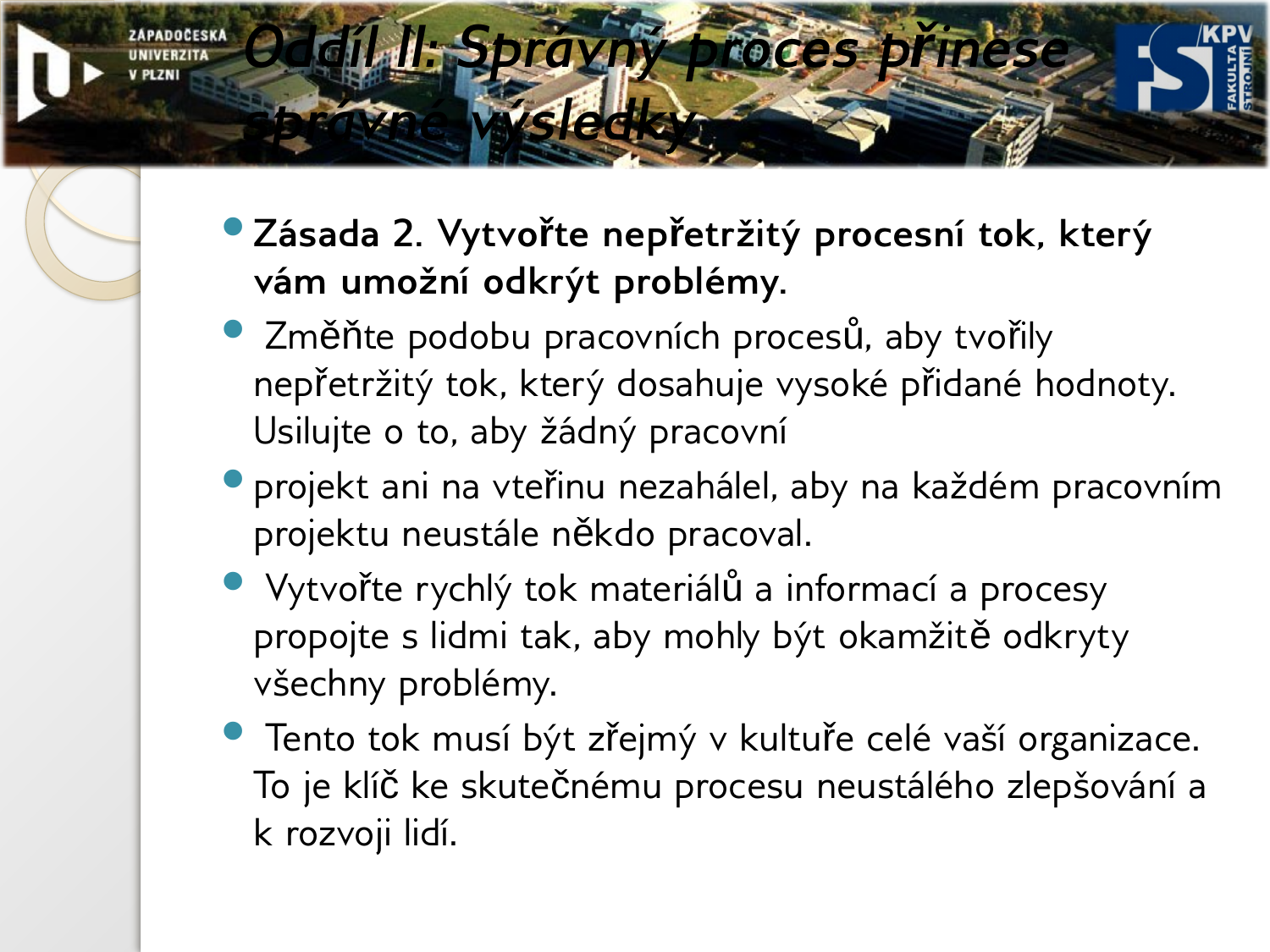

# Oddíl II: Správný proces přinese správné výsledky
Zásada 2. Vytvořte nepřetržitý procesní tok, který vám umožní odkrýt problémy.
 Změňte podobu pracovních procesů, aby tvořily nepřetržitý tok, který dosahuje vysoké přidané hodnoty. Usilujte o to, aby žádný pracovní
projekt ani na vteřinu nezahálel, aby na každém pracovním projektu neustále někdo pracoval.
 Vytvořte rychlý tok materiálů a informací a procesy propojte s lidmi tak, aby mohly být okamžitě odkryty všechny problémy.
 Tento tok musí být zřejmý v kultuře celé vaší organizace. To je klíč ke skutečnému procesu neustálého zlepšování a k rozvoji lidí.